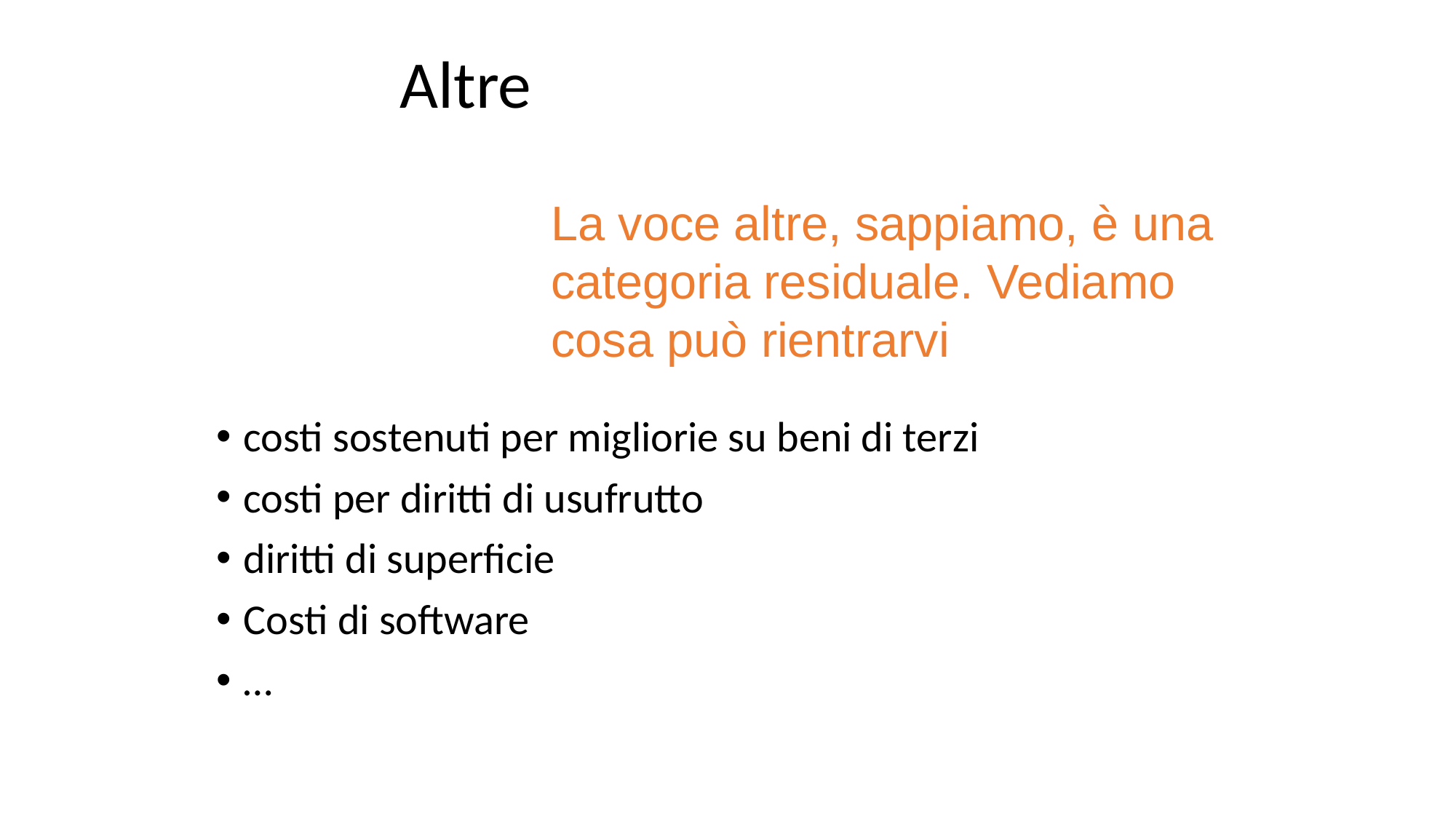

# Altre
La voce altre, sappiamo, è una categoria residuale. Vediamo cosa può rientrarvi
costi sostenuti per migliorie su beni di terzi
costi per diritti di usufrutto
diritti di superficie
Costi di software
…